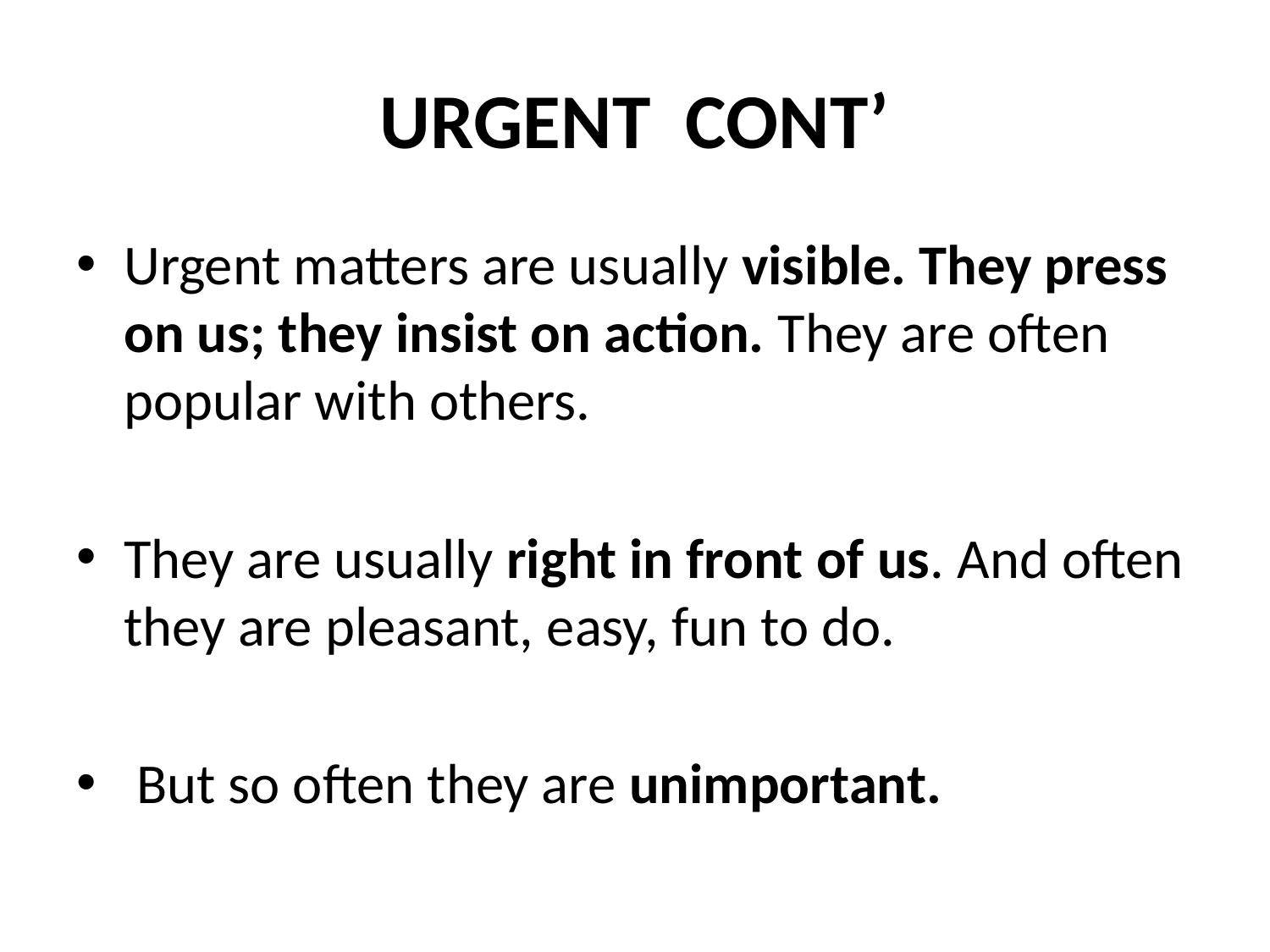

# URGENT  CONT’
Urgent matters are usually visible. They press on us; they insist on action. They are often popular with others.

They are usually right in front of us. And often they are pleasant, easy, fun to do.

 But so often they are unimportant.